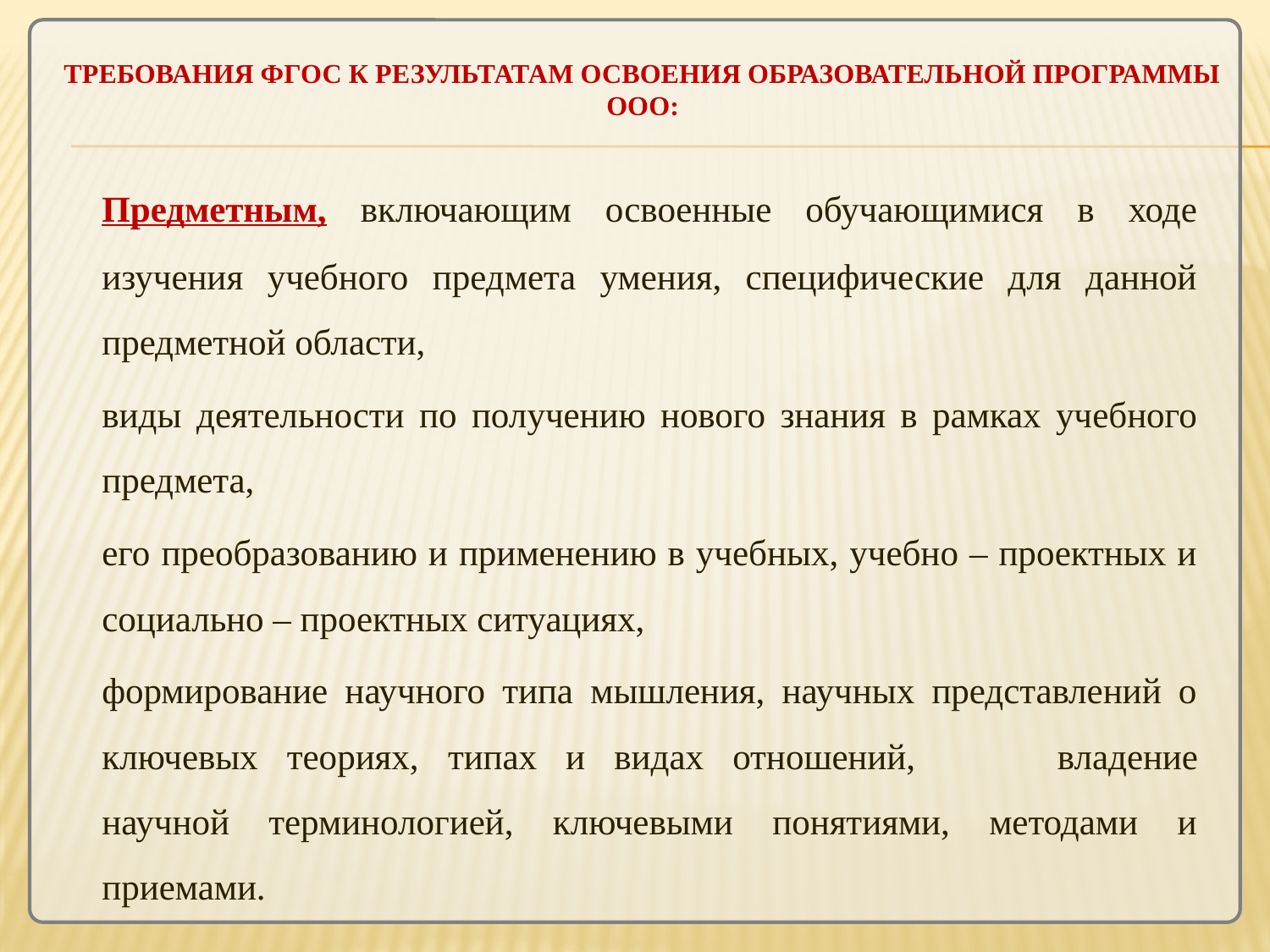

# Требования ФГОС к результатам освоения образовательной программы ООО:
		Предметным, включающим освоенные обучающимися в ходе изучения учебного предмета умения, специфические для данной предметной области,
		виды деятельности по получению нового знания в рамках учебного предмета,
		его преобразованию и применению в учебных, учебно – проектных и социально – проектных ситуациях,
		формирование научного типа мышления, научных представлений о ключевых теориях, типах и видах отношений, 	владение научной терминологией, ключевыми понятиями, методами и приемами.